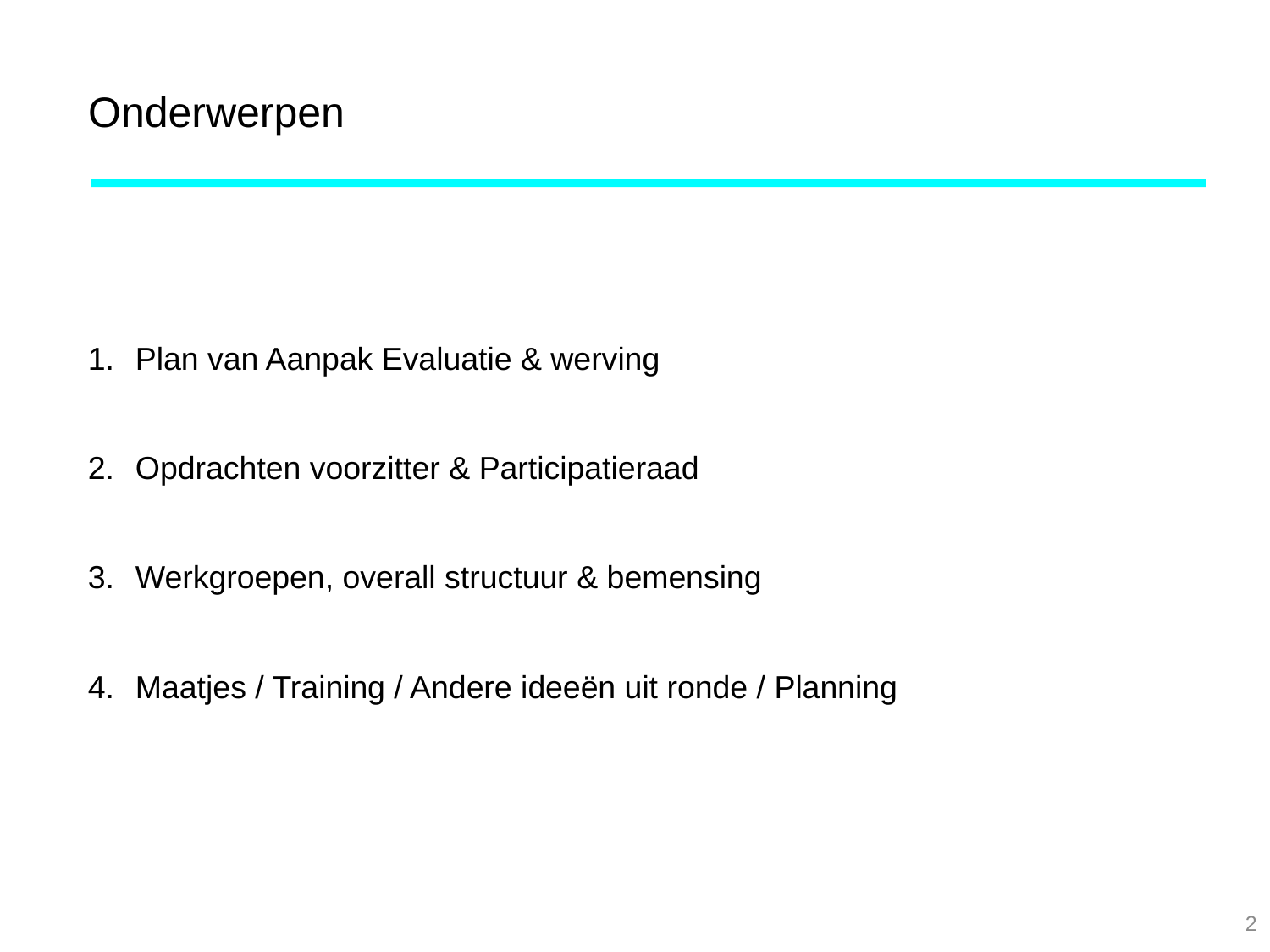

# Onderwerpen
Plan van Aanpak Evaluatie & werving
Opdrachten voorzitter & Participatieraad
Werkgroepen, overall structuur & bemensing
Maatjes / Training / Andere ideeën uit ronde / Planning
2